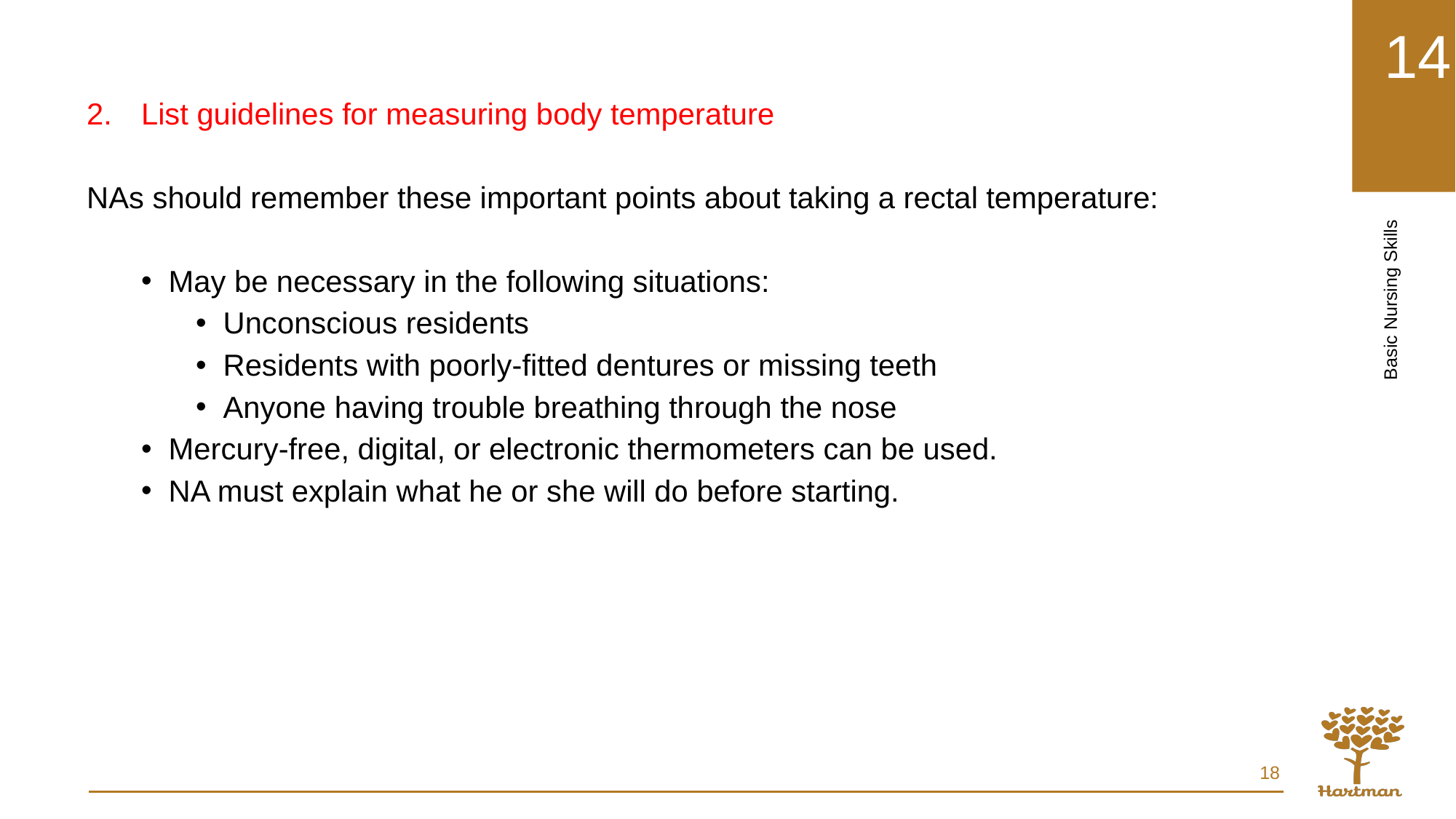

List guidelines for measuring body temperature

NAs should remember these important points about taking a rectal temperature:

May be necessary in the following situations:
Unconscious residents
Residents with poorly-fitted dentures or missing teeth
Anyone having trouble breathing through the nose
Mercury-free, digital, or electronic thermometers can be used.
NA must explain what he or she will do before starting.

18